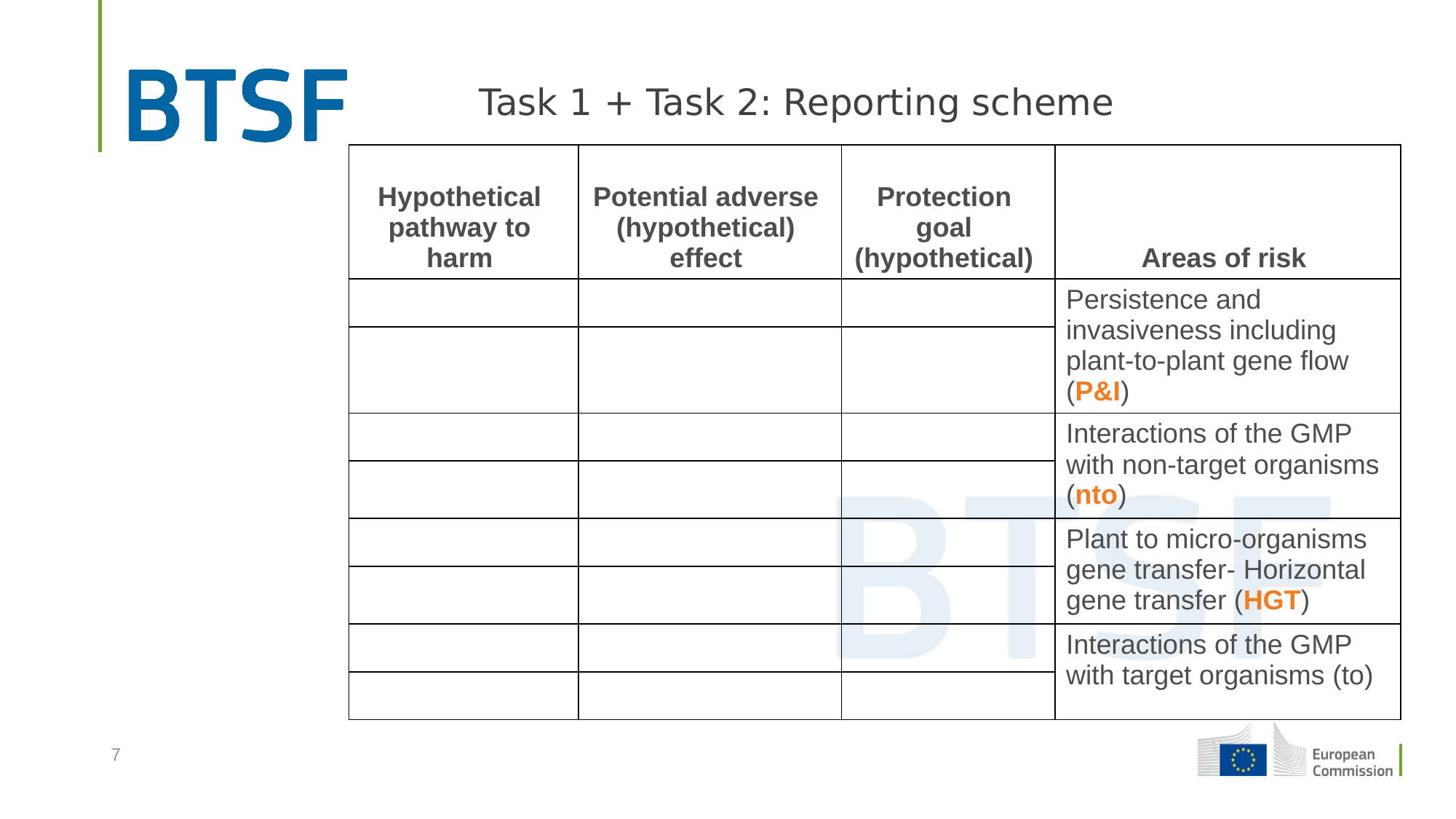

Task 1 + Task 2: Reporting scheme
| Hypothetical pathway to harm | Potential adverse (hypothetical) effect | Protection goal (hypothetical) | Areas of risk |
| --- | --- | --- | --- |
|  |  |  | Persistence and invasiveness including plant-to-plant gene flow (P&I) |
|  |  |  |  |
|  |  |  | Interactions of the GMP with non-target organisms (nto) |
|  |  |  |  |
|  |  |  | Plant to micro-organisms gene transfer- Horizontal gene transfer (HGT) |
|  |  |  |  |
|  |  |  | Interactions of the GMP with target organisms (to) |
|  |  |  |  |
7